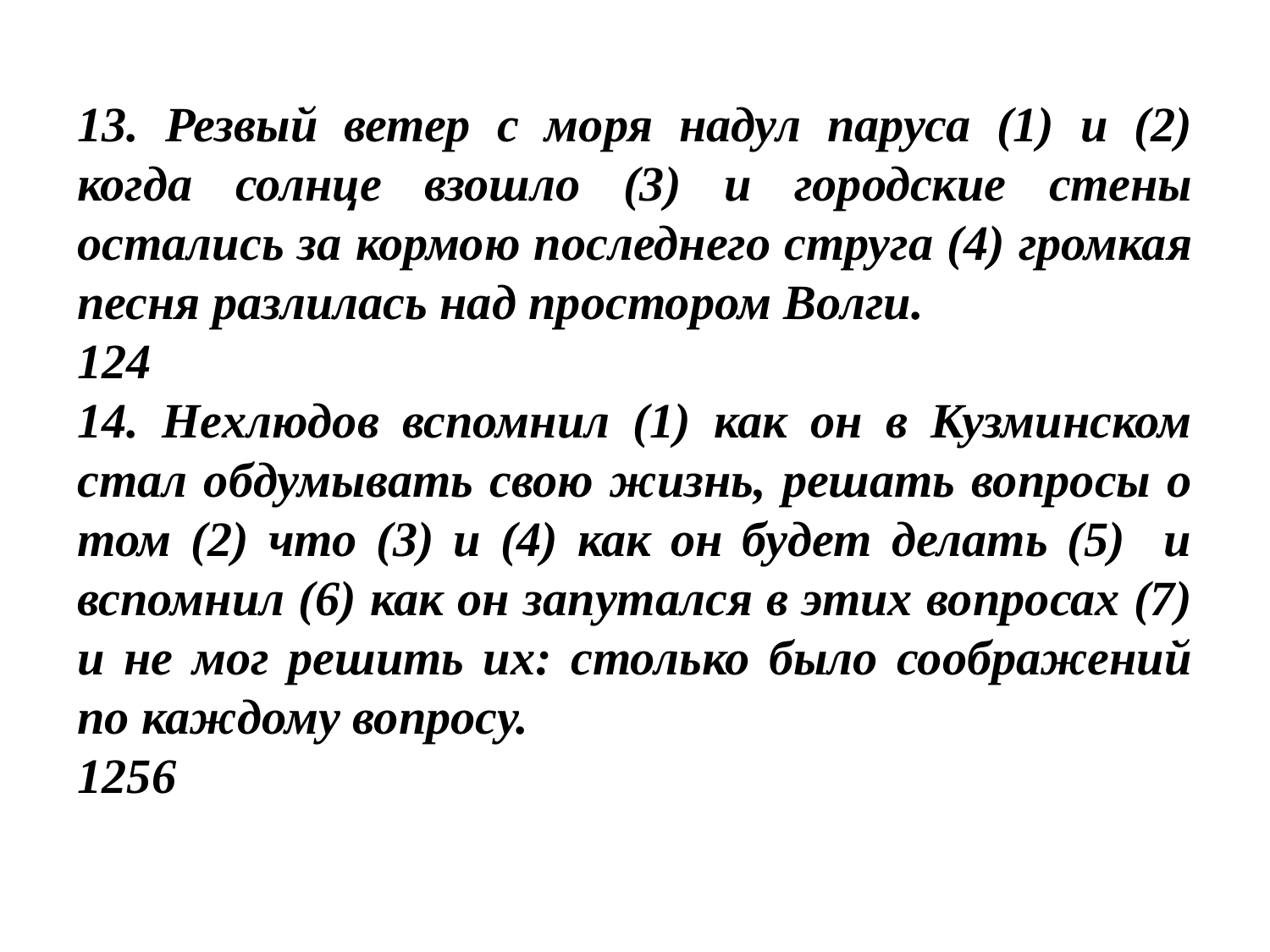

13. Резвый ветер с моря надул паруса (1) и (2) когда солнце взошло (3) и городские стены остались за кормою последнего струга (4) громкая песня разлилась над простором Волги.
124
14. Нехлюдов вспомнил (1) как он в Кузминском стал обдумывать свою жизнь, решать вопросы о том (2) что (3) и (4) как он будет делать (5)  и вспомнил (6) как он запутался в этих вопросах (7) и не мог решить их: столько было соображений по каждому вопросу.
1256